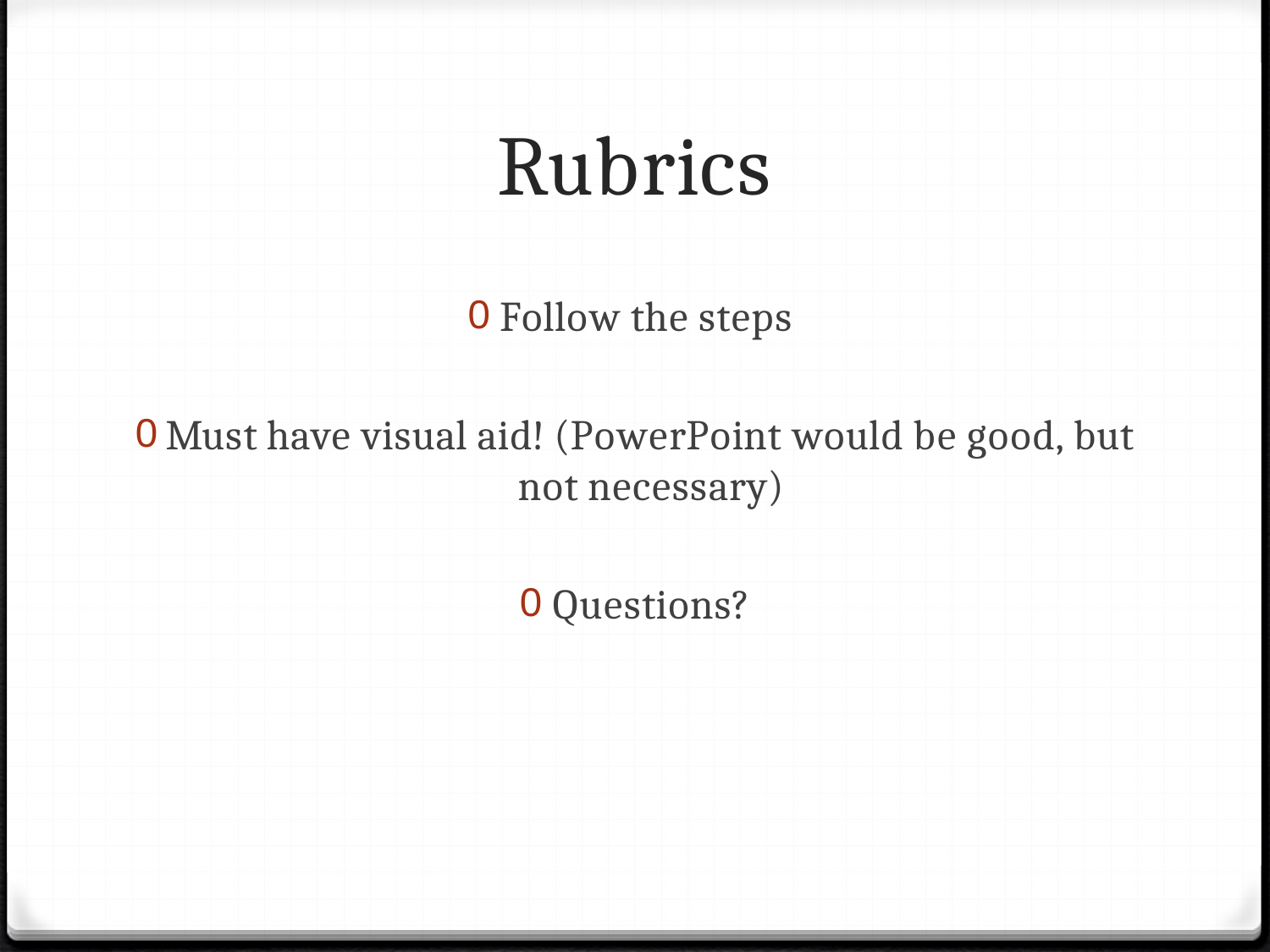

# Rubrics
Follow the steps

Must have visual aid! (PowerPoint would be good, but not necessary)

Questions?